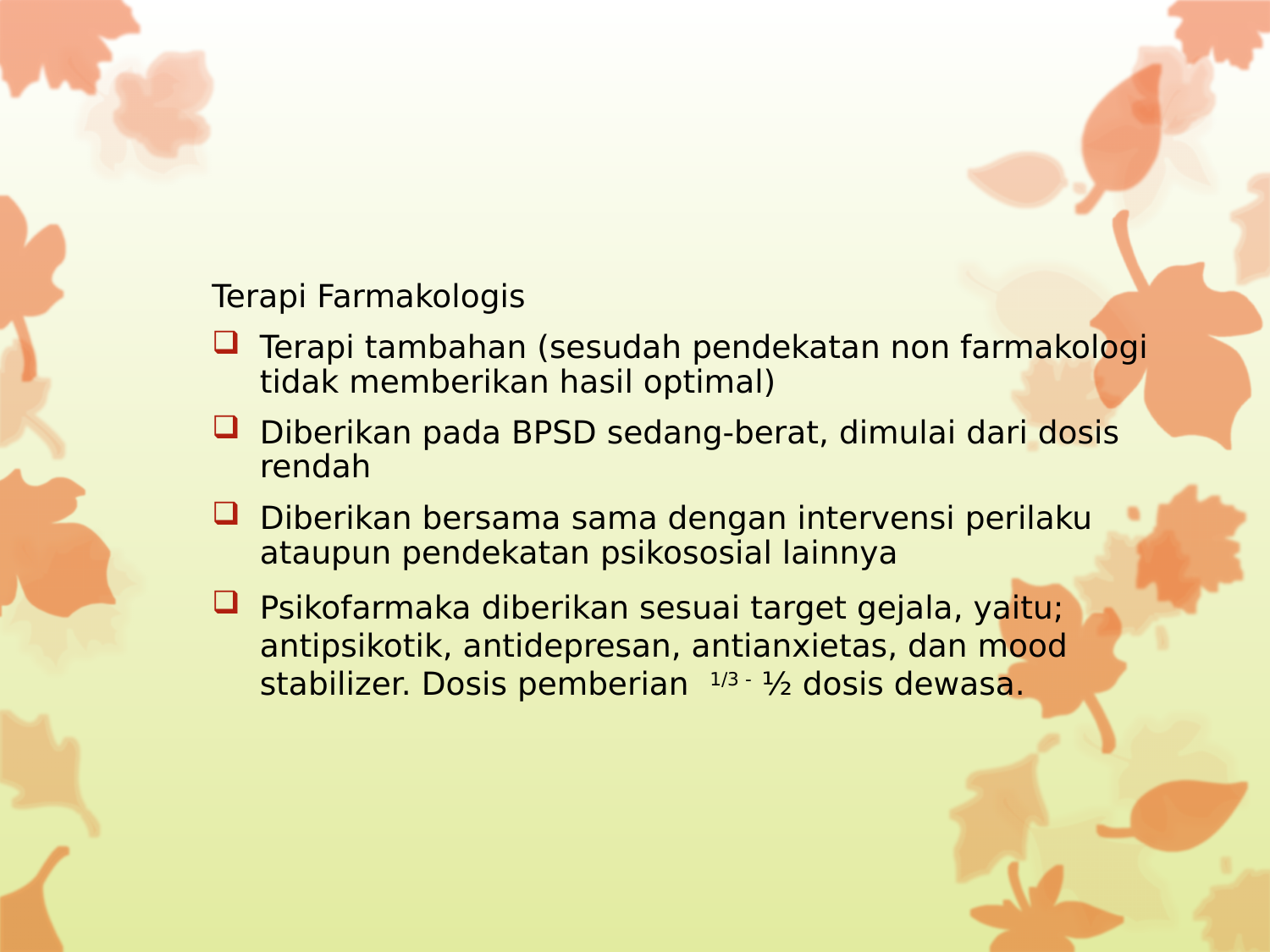

#
Terapi Farmakologis
Terapi tambahan (sesudah pendekatan non farmakologi tidak memberikan hasil optimal)
Diberikan pada BPSD sedang-berat, dimulai dari dosis rendah
Diberikan bersama sama dengan intervensi perilaku ataupun pendekatan psikososial lainnya
Psikofarmaka diberikan sesuai target gejala, yaitu; antipsikotik, antidepresan, antianxietas, dan mood stabilizer. Dosis pemberian  1/3 - ½ dosis dewasa.